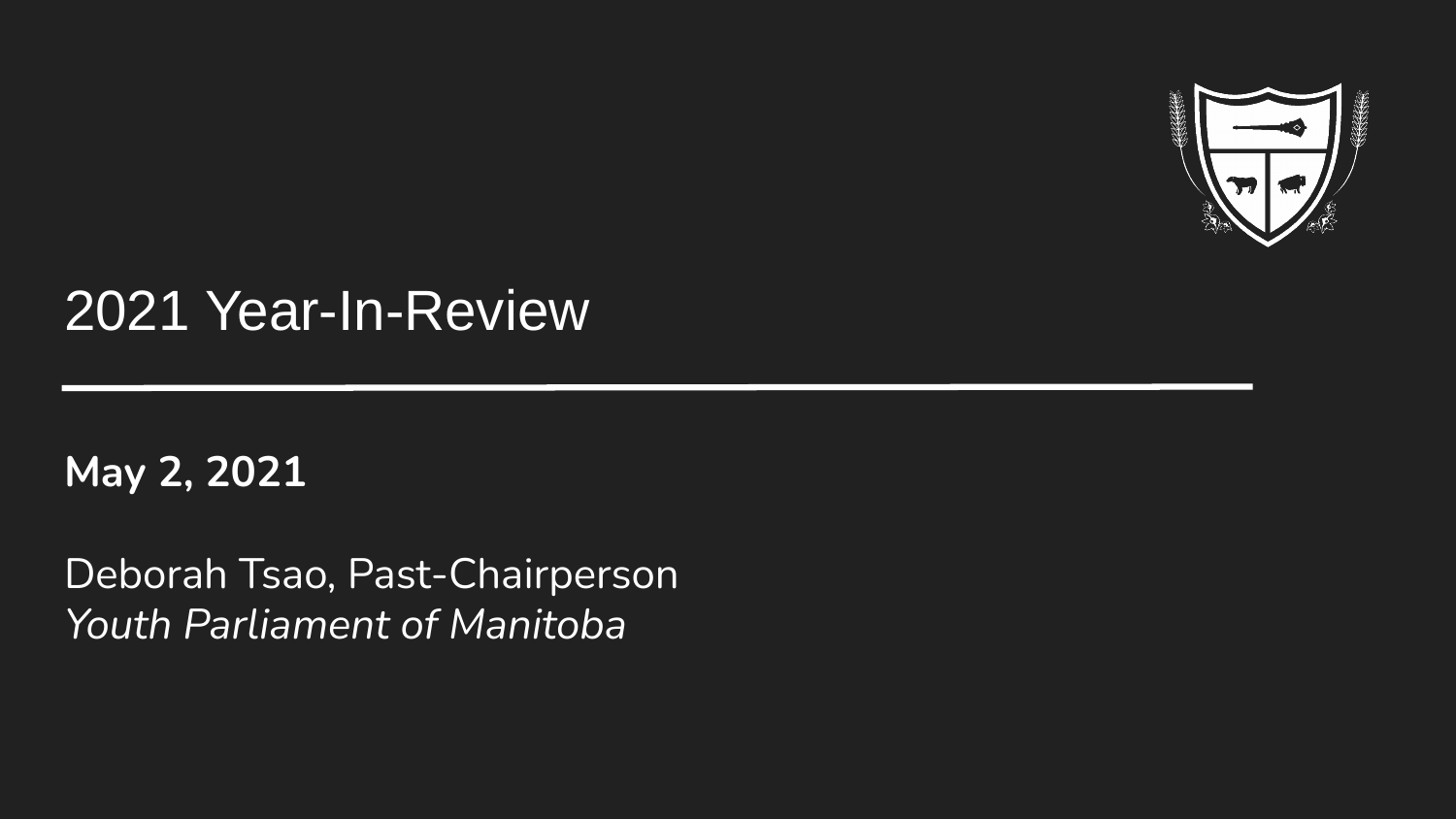

# 2021 Year-In-Review
May 2, 2021

Deborah Tsao, Past-Chairperson
Youth Parliament of Manitoba